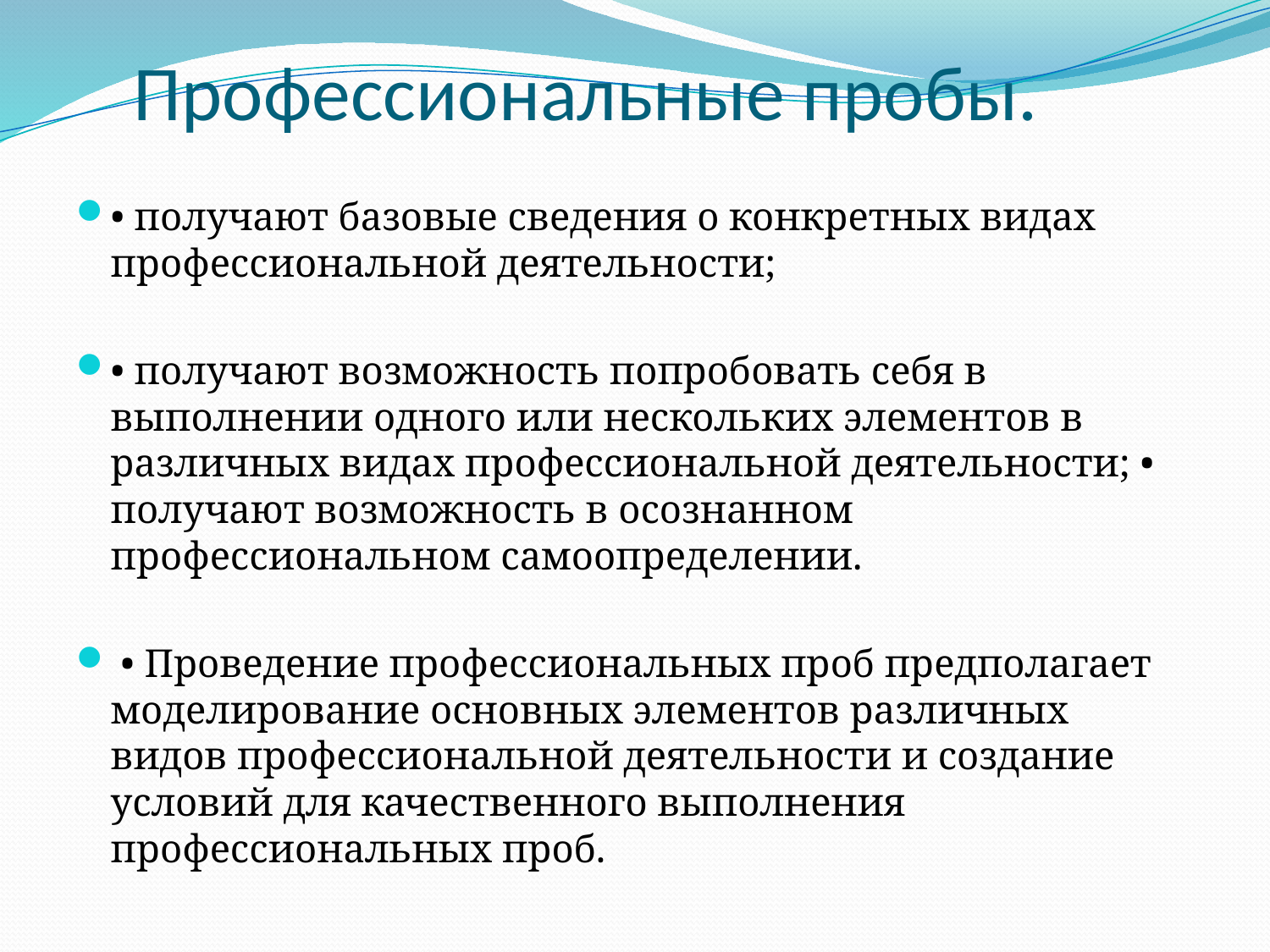

# Профессиональные пробы.
• получают базовые сведения о конкретных видах профессиональной деятельности;

• получают возможность попробовать себя в выполнении одного или нескольких элементов в различных видах профессиональной деятельности; • получают возможность в осознанном профессиональном самоопределении.

 • Проведение профессиональных проб предполагает моделирование основных элементов различных видов профессиональной деятельности и создание условий для качественного выполнения профессиональных проб.